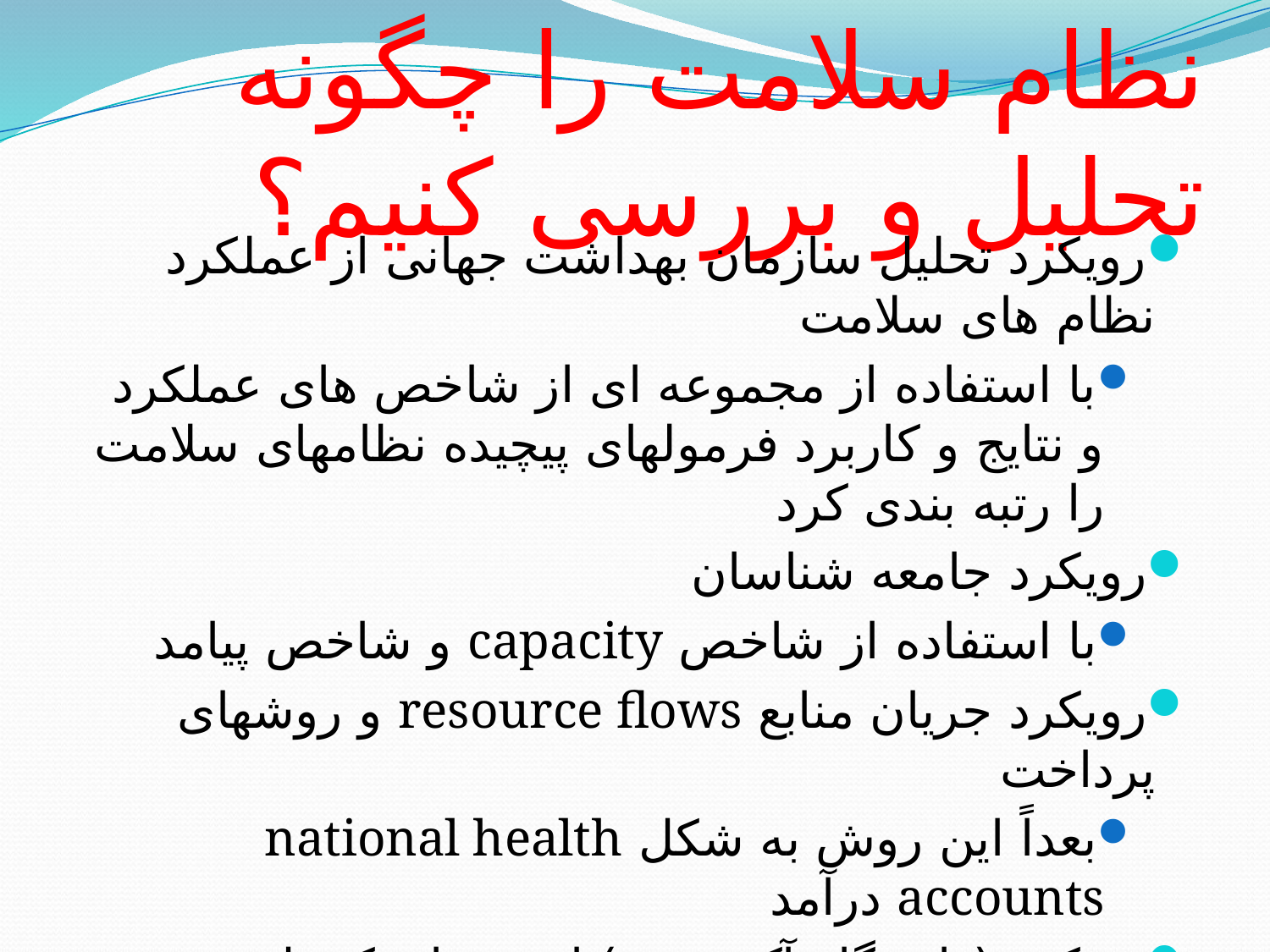

# نظام سلامت را چگونه تحلیل و بررسی کنیم؟
رویکرد تحلیل سازمان بهداشت جهانی از عملکرد نظام های سلامت
با استفاده از مجموعه ای از شاخص های عملکرد و نتایج و کاربرد فرمولهای پیچیده نظامهای سلامت را رتبه بندی کرد
رویکرد جامعه شناسان
با استفاده از شاخص capacity و شاخص پیامد
رویکرد جریان منابع resource flows و روشهای پرداخت
بعداً این روش به شکل national health accounts درآمد
رویکرد (دانشگاه آکسفورد) اهرم های کنترل
برای درک رفتار نقش آفرینان کلیدی در پاسخ به پاداش ها و انگیزه ها